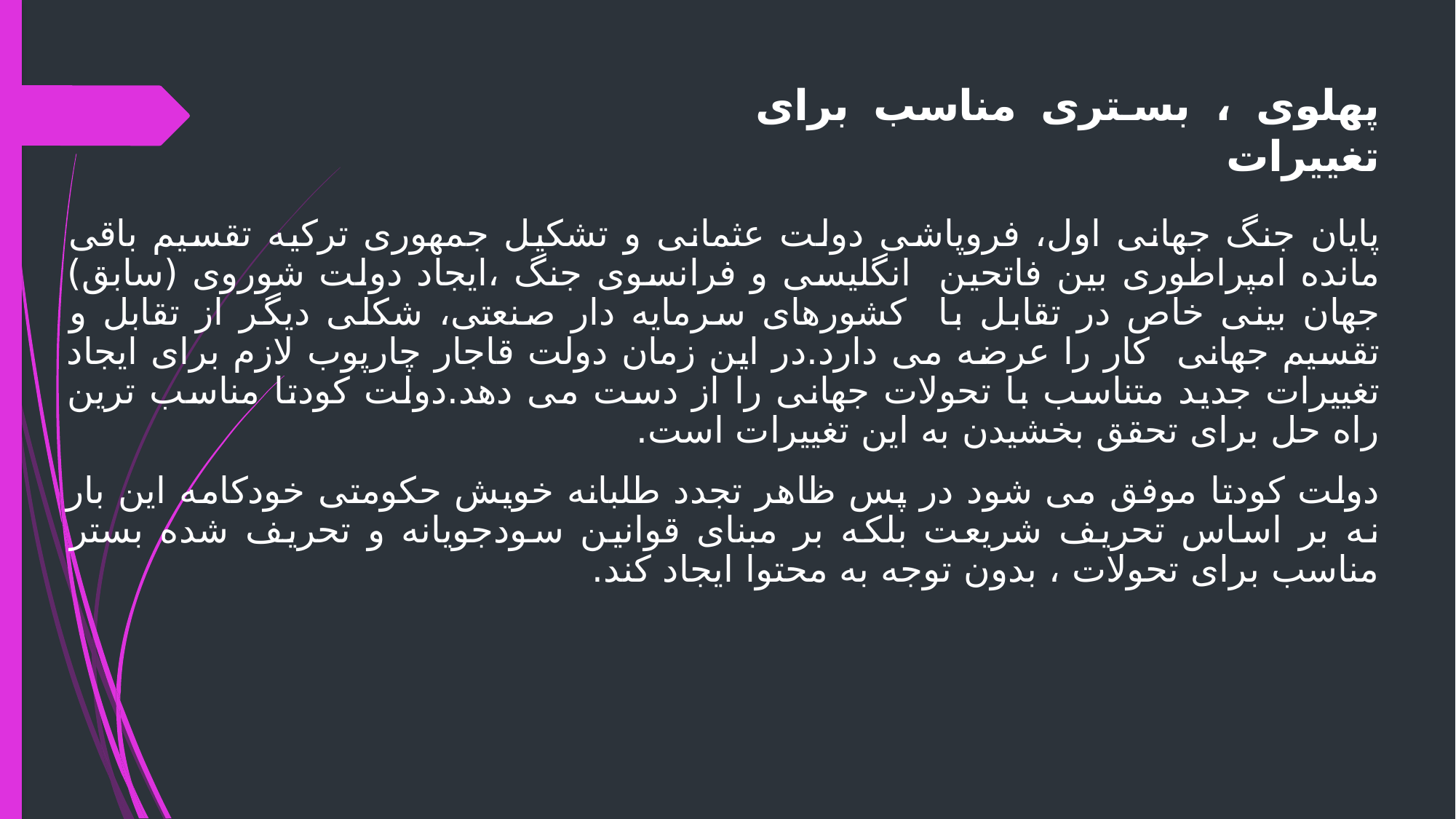

پهلوی ، بستری مناسب برای تغییرات
پایان جنگ جهانی اول، فروپاشی دولت عثمانی و تشکیل جمهوری ترکیه تقسیم باقی مانده امپراطوری بین فاتحین  انگلیسی و فرانسوی جنگ ،ایجاد دولت شوروی (سابق) جهان بینی خاص در تقابل با  کشورهای سرمایه دار صنعتی، شکلی دیگر از تقابل و تقسیم جهانی  کار را عرضه می دارد.در این زمان دولت قاجار چارپوب لازم برای ایجاد تغییرات جدید متناسب با تحولات جهانی را از دست می دهد.دولت کودتا مناسب ترین راه حل برای تحقق بخشیدن به این تغییرات است.
دولت کودتا موفق می شود در پس ظاهر تجدد طلبانه خویش حکومتی خودکامه این بار نه بر اساس تحریف شریعت بلکه بر مبنای قوانین سودجویانه و تحریف شده بستر مناسب برای تحولات ، بدون توجه به محتوا ایجاد کند.